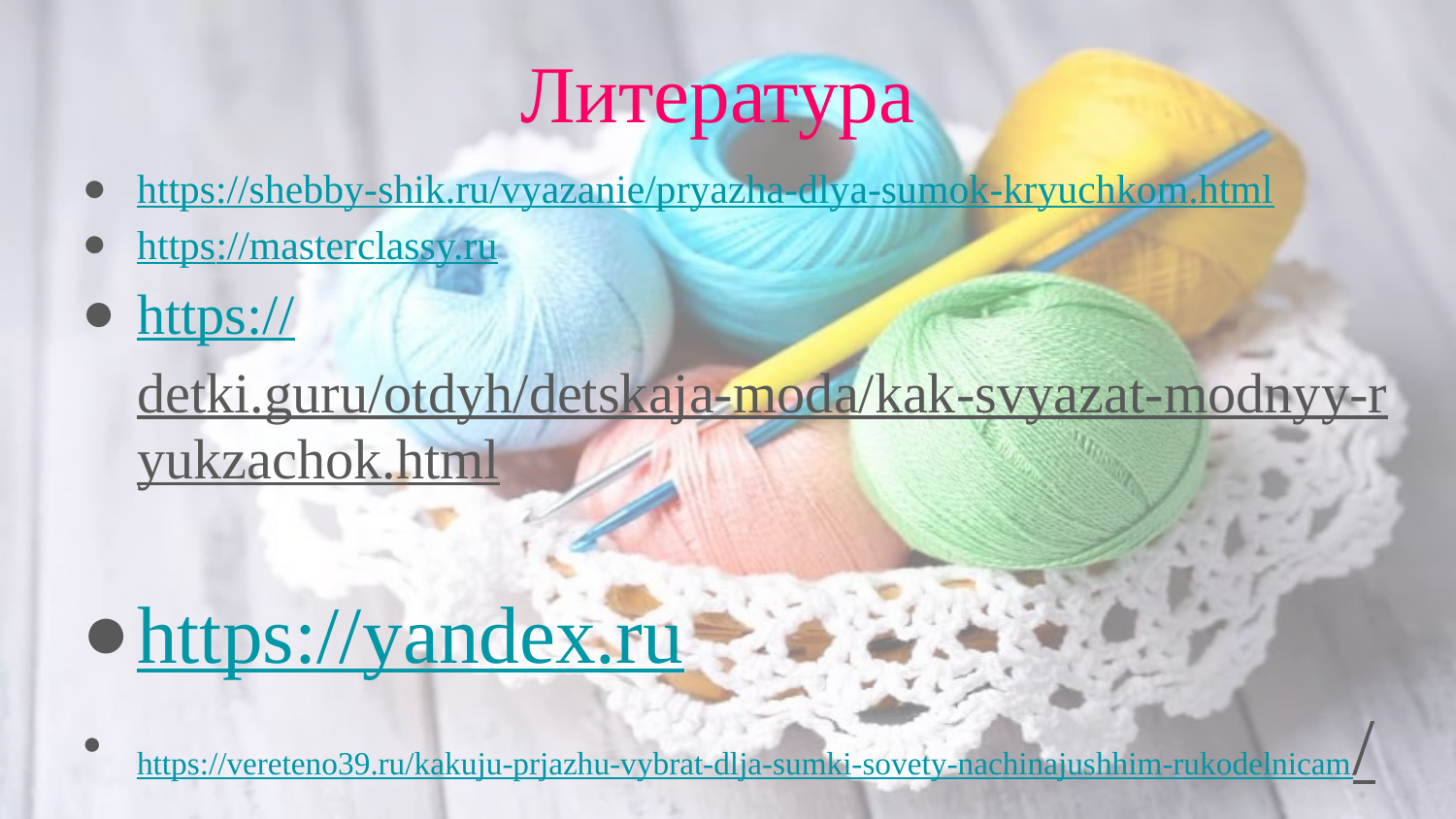

# Литература
https://shebby-shik.ru/vyazanie/pryazha-dlya-sumok-kryuchkom.html
https://masterclassy.ru
https://detki.guru/otdyh/detskaja-moda/kak-svyazat-modnyy-ryukzachok.html
https://yandex.ru
https://vereteno39.ru/kakuju-prjazhu-vybrat-dlja-sumki-sovety-nachinajushhim-rukodelnicam/